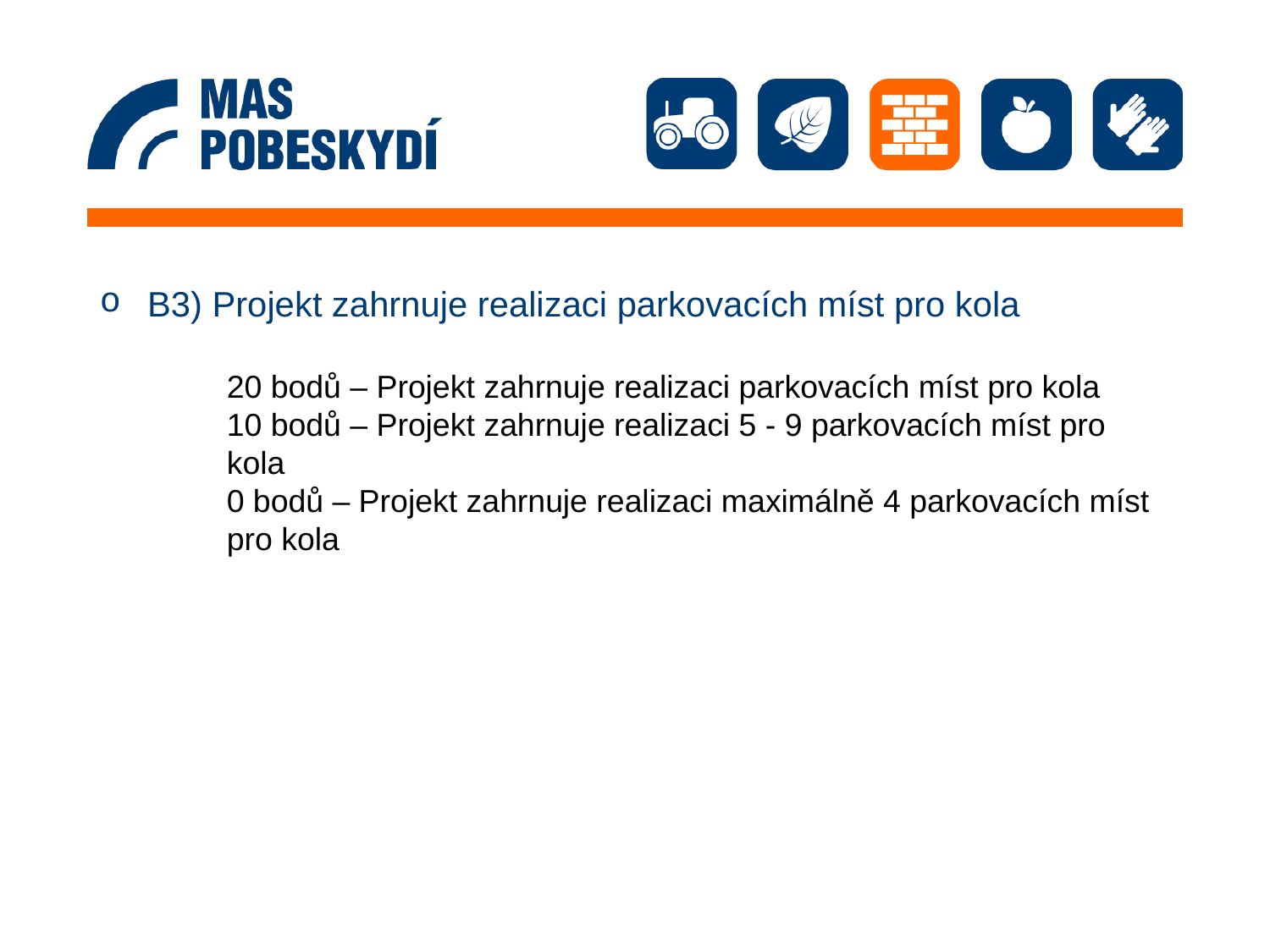

B3) Projekt zahrnuje realizaci parkovacích míst pro kola

20 bodů – Projekt zahrnuje realizaci parkovacích míst pro kola
10 bodů – Projekt zahrnuje realizaci 5 - 9 parkovacích míst pro kola
0 bodů – Projekt zahrnuje realizaci maximálně 4 parkovacích míst pro kola